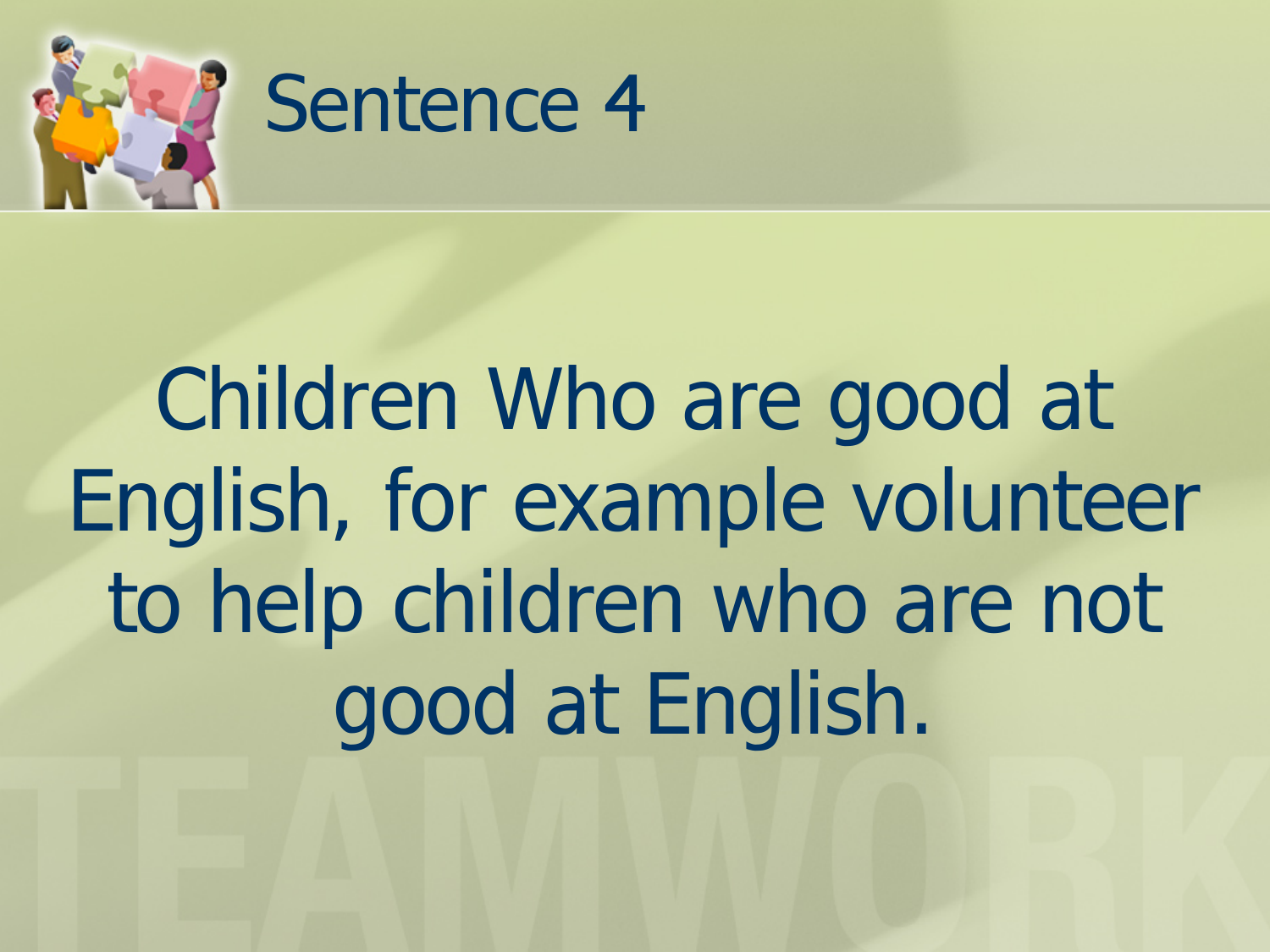

# Sentence 4
Children Who are good at English, for example volunteer to help children who are not good at English.